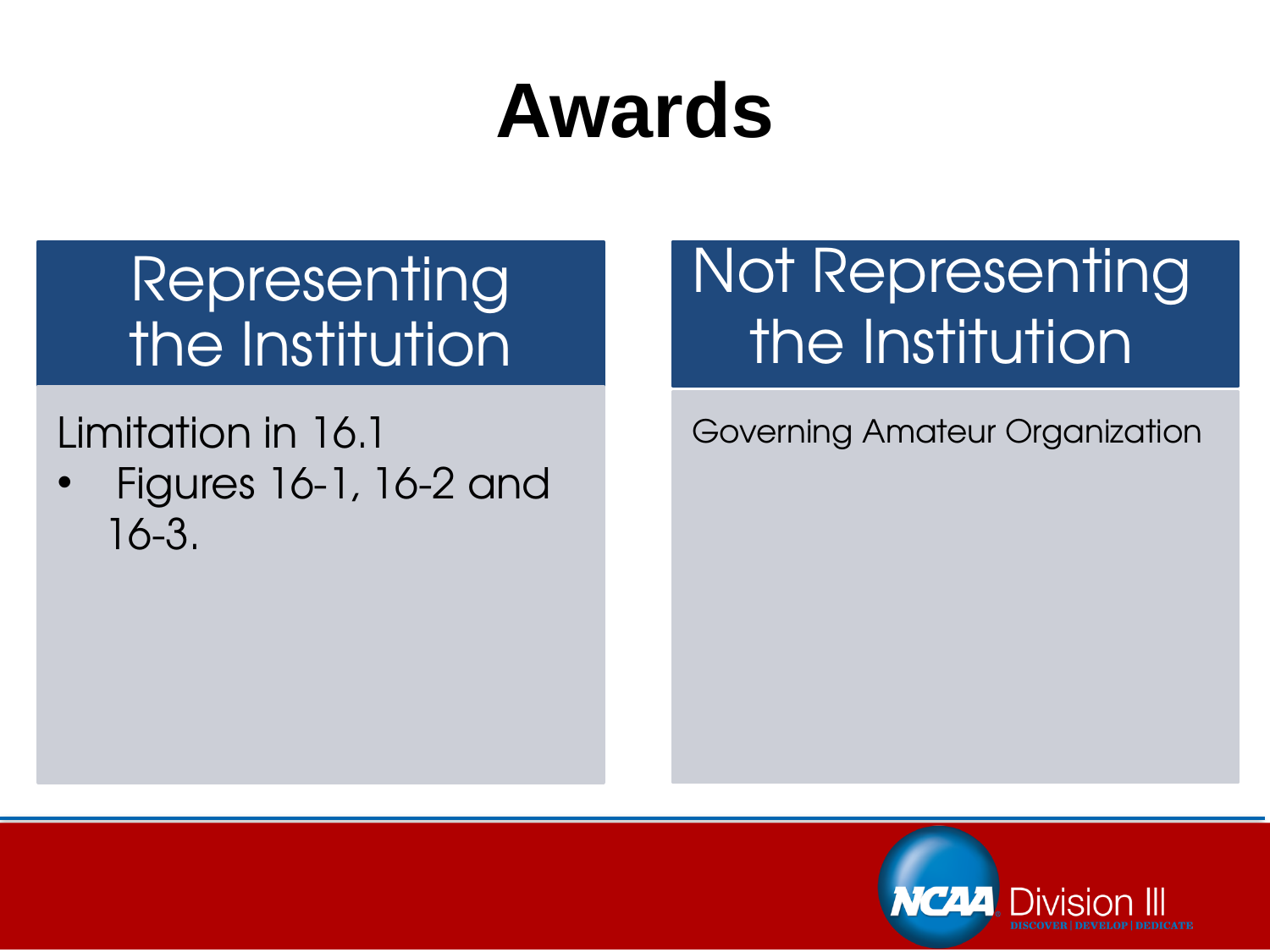

# Awards

Not Representing the Institution

Representing the Institution

Limitation in 16.1
 Figures 16-1, 16-2 and 16-3.

Governing Amateur Organization